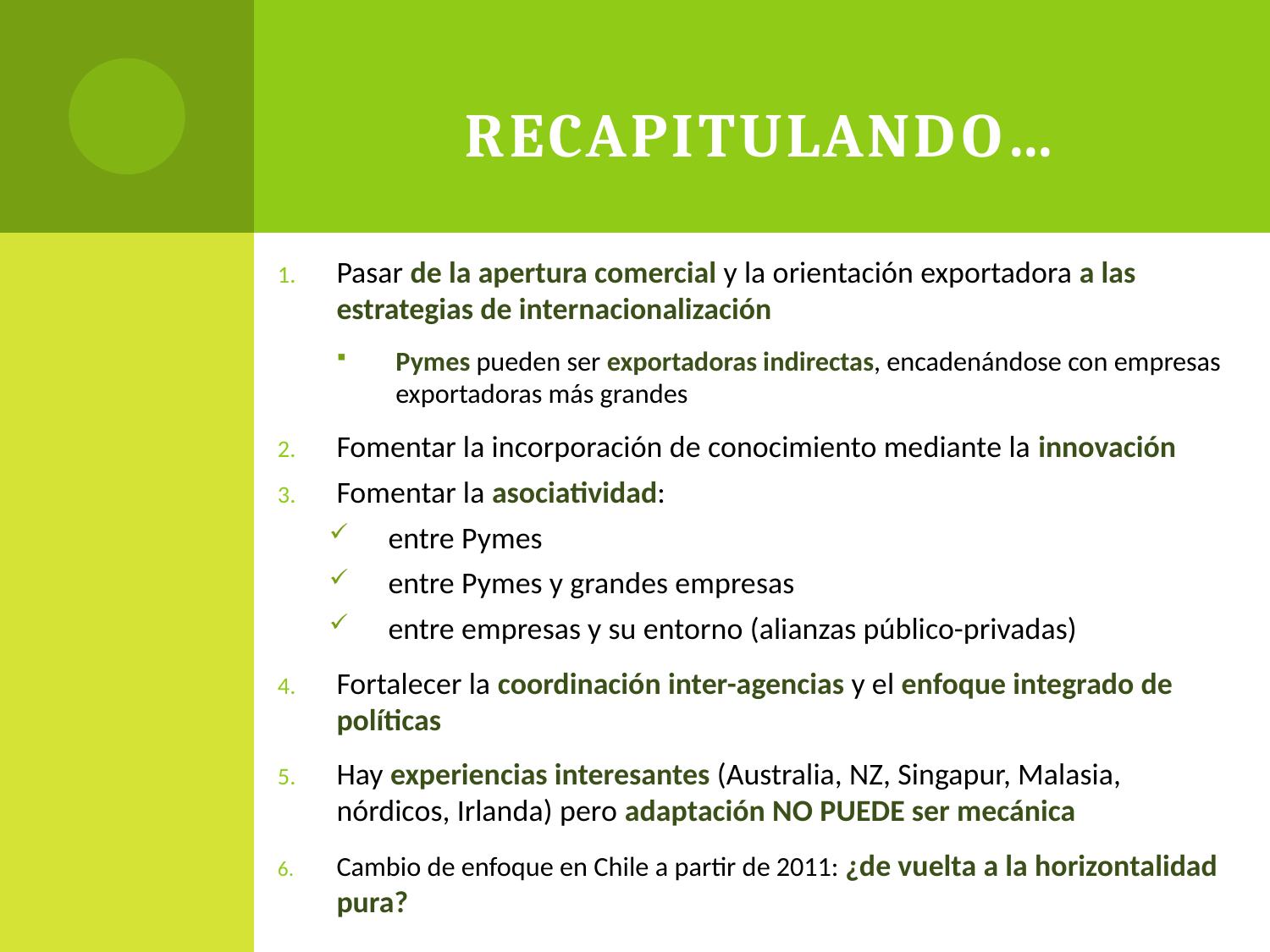

# Recapitulando…
Pasar de la apertura comercial y la orientación exportadora a las estrategias de internacionalización
Pymes pueden ser exportadoras indirectas, encadenándose con empresas exportadoras más grandes
Fomentar la incorporación de conocimiento mediante la innovación
Fomentar la asociatividad:
entre Pymes
entre Pymes y grandes empresas
entre empresas y su entorno (alianzas público-privadas)
Fortalecer la coordinación inter-agencias y el enfoque integrado de políticas
Hay experiencias interesantes (Australia, NZ, Singapur, Malasia, nórdicos, Irlanda) pero adaptación NO PUEDE ser mecánica
Cambio de enfoque en Chile a partir de 2011: ¿de vuelta a la horizontalidad pura?